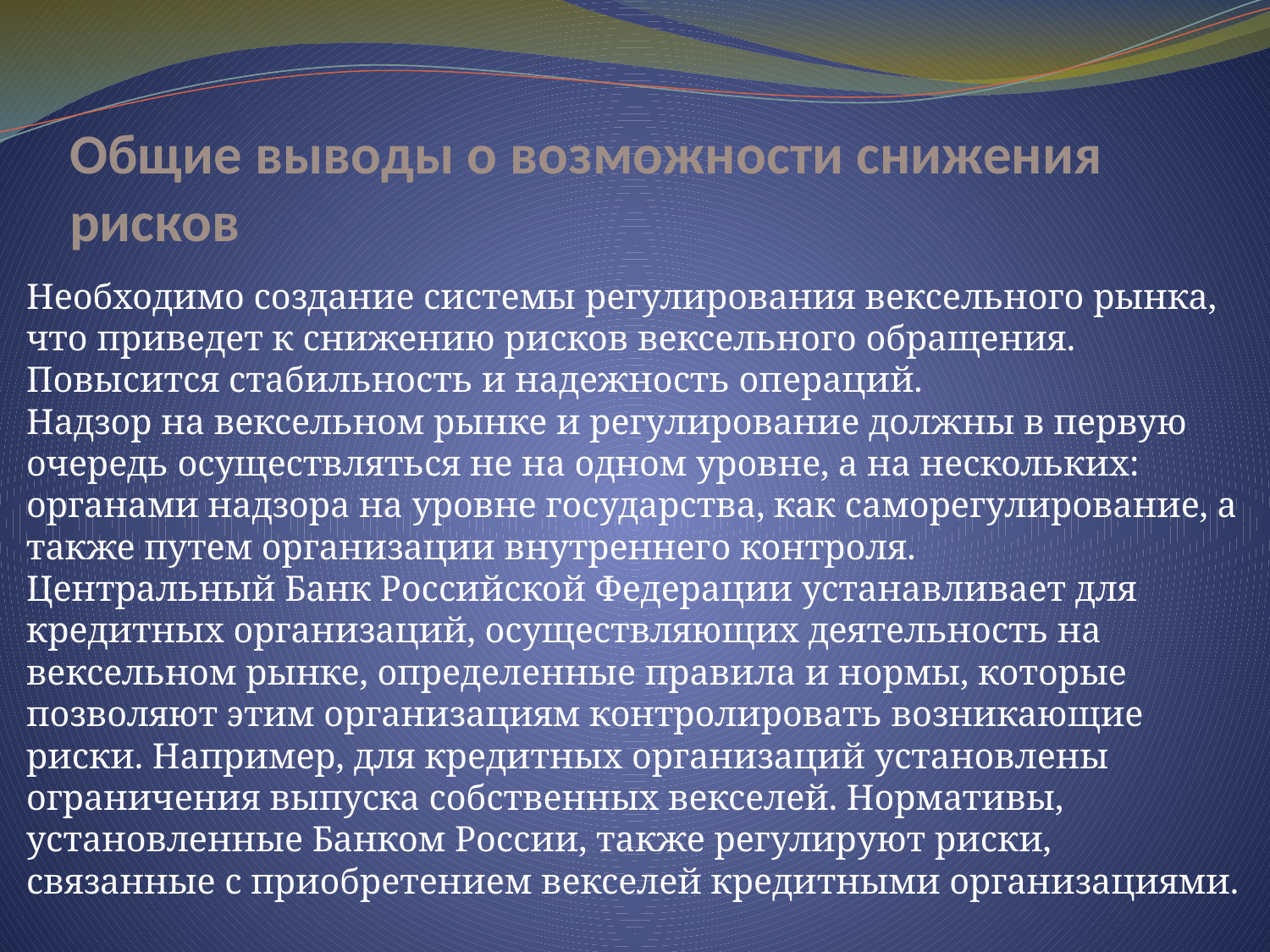

# Общие выводы о возможности снижения рисков
Необходимо создание системы регулирования вексельного рынка, что приведет к снижению рисков вексельного обращения. Повысится стабильность и надежность операций.
Надзор на вексельном рынке и регулирование должны в первую очередь осуществляться не на одном уровне, а на нескольких: органами надзора на уровне государства, как саморегулирование, а также путем организации внутреннего контроля.
Центральный Банк Российской Федерации устанавливает для кредитных организаций, осуществляющих деятельность на вексельном рынке, определенные правила и нормы, которые позволяют этим организациям контролировать возникающие риски. Например, для кредитных организаций установлены ограничения выпуска собственных векселей. Нормативы, установленные Банком России, также регулируют риски, связанные с приобретением векселей кредитными организациями.